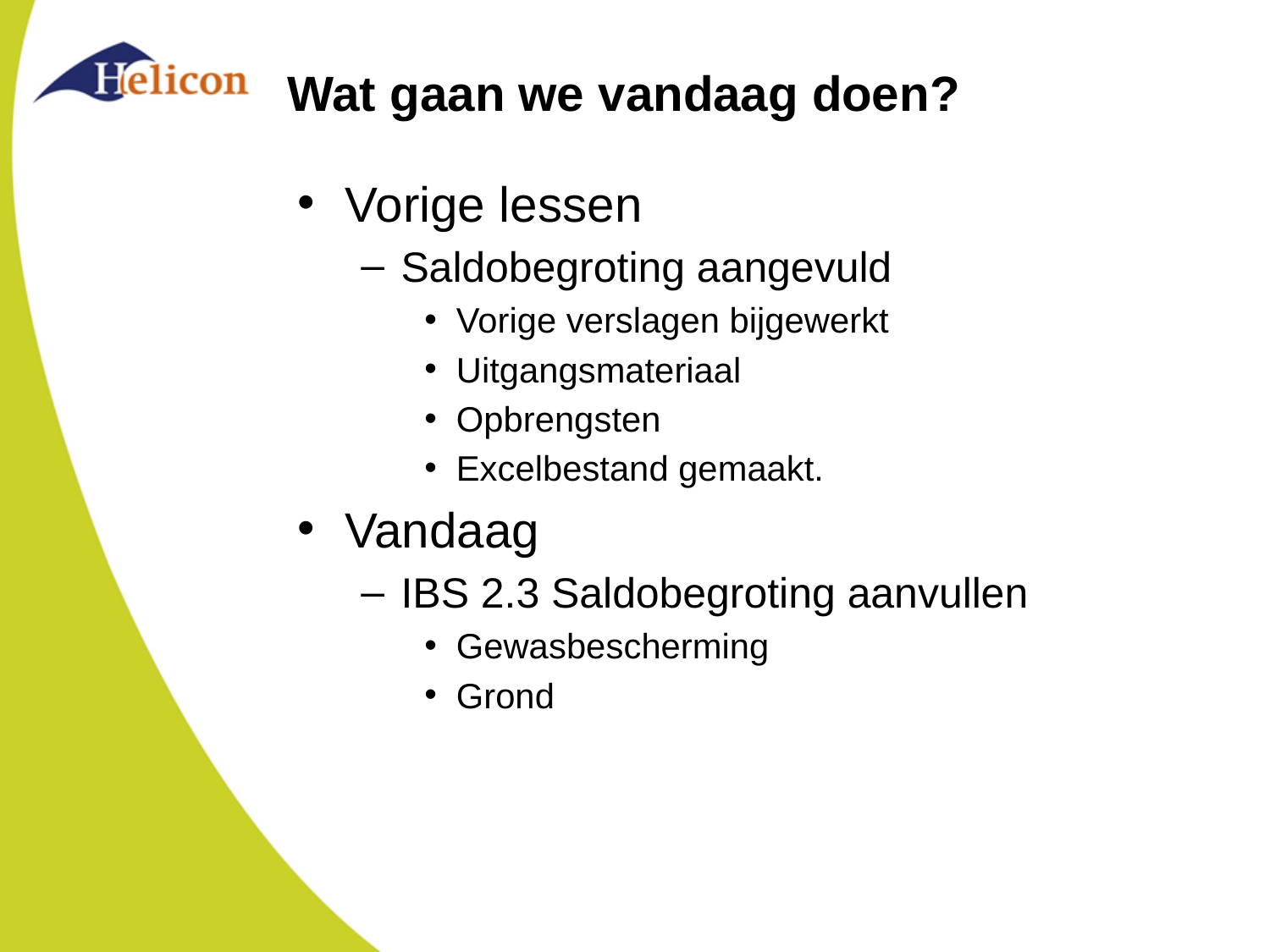

# Wat gaan we vandaag doen?
Vorige lessen
Saldobegroting aangevuld
Vorige verslagen bijgewerkt
Uitgangsmateriaal
Opbrengsten
Excelbestand gemaakt.
Vandaag
IBS 2.3 Saldobegroting aanvullen
Gewasbescherming
Grond